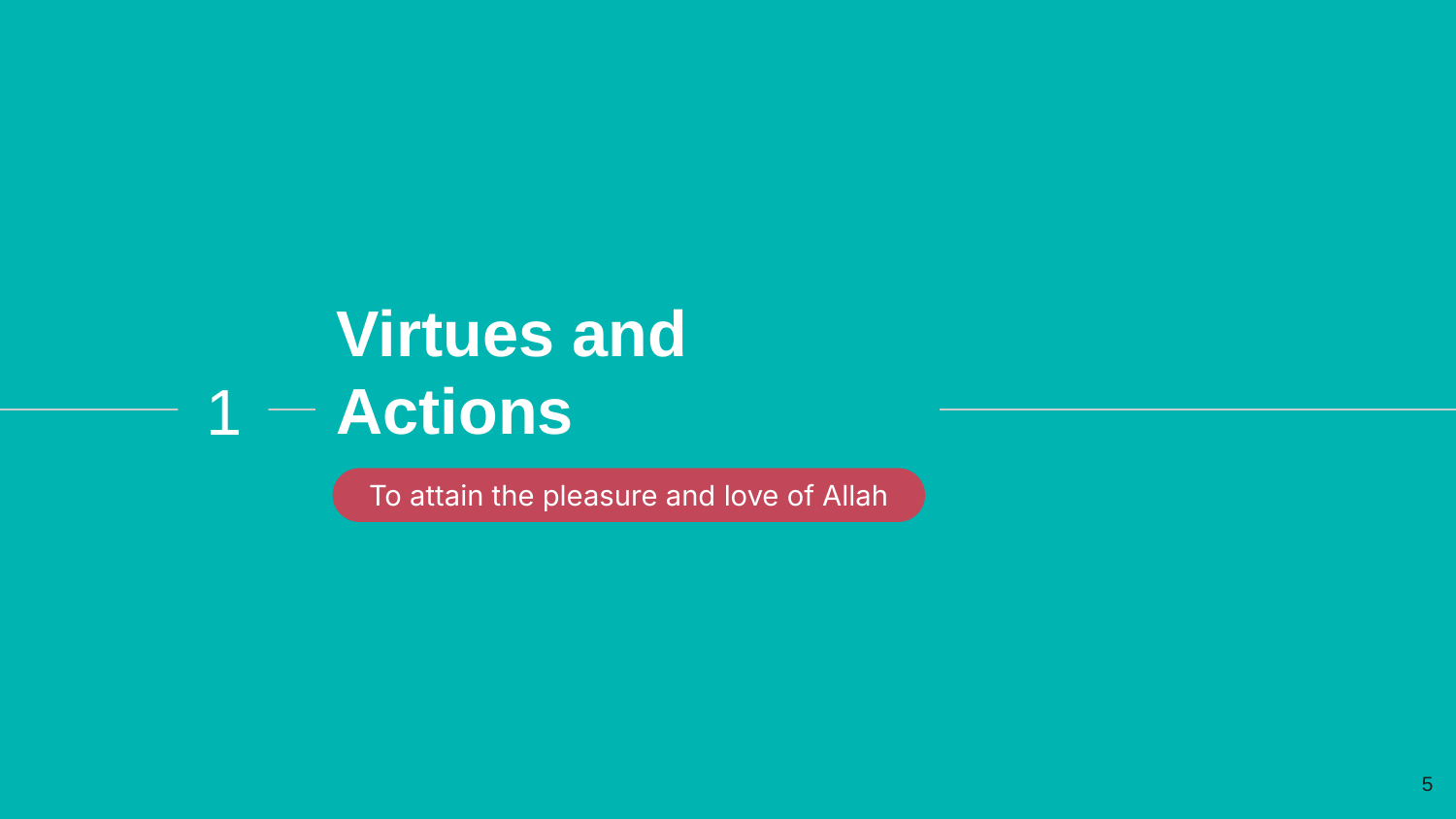

# Virtues and Actions
1
To attain the pleasure and love of Allah
5